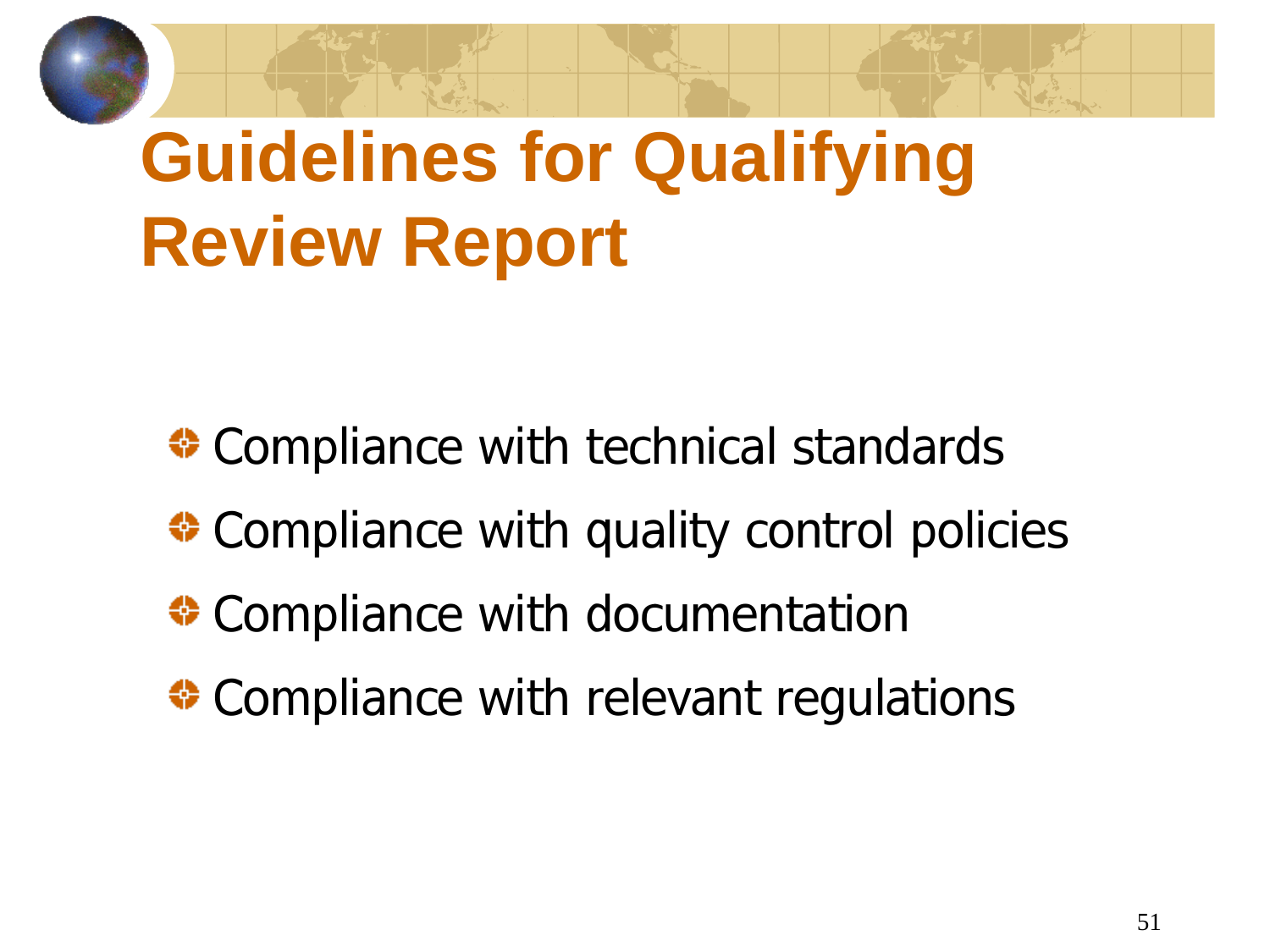

# Guidelines for Qualifying Review Report
Compliance with technical standards
Compliance with quality control policies
Compliance with documentation
Compliance with relevant regulations
51